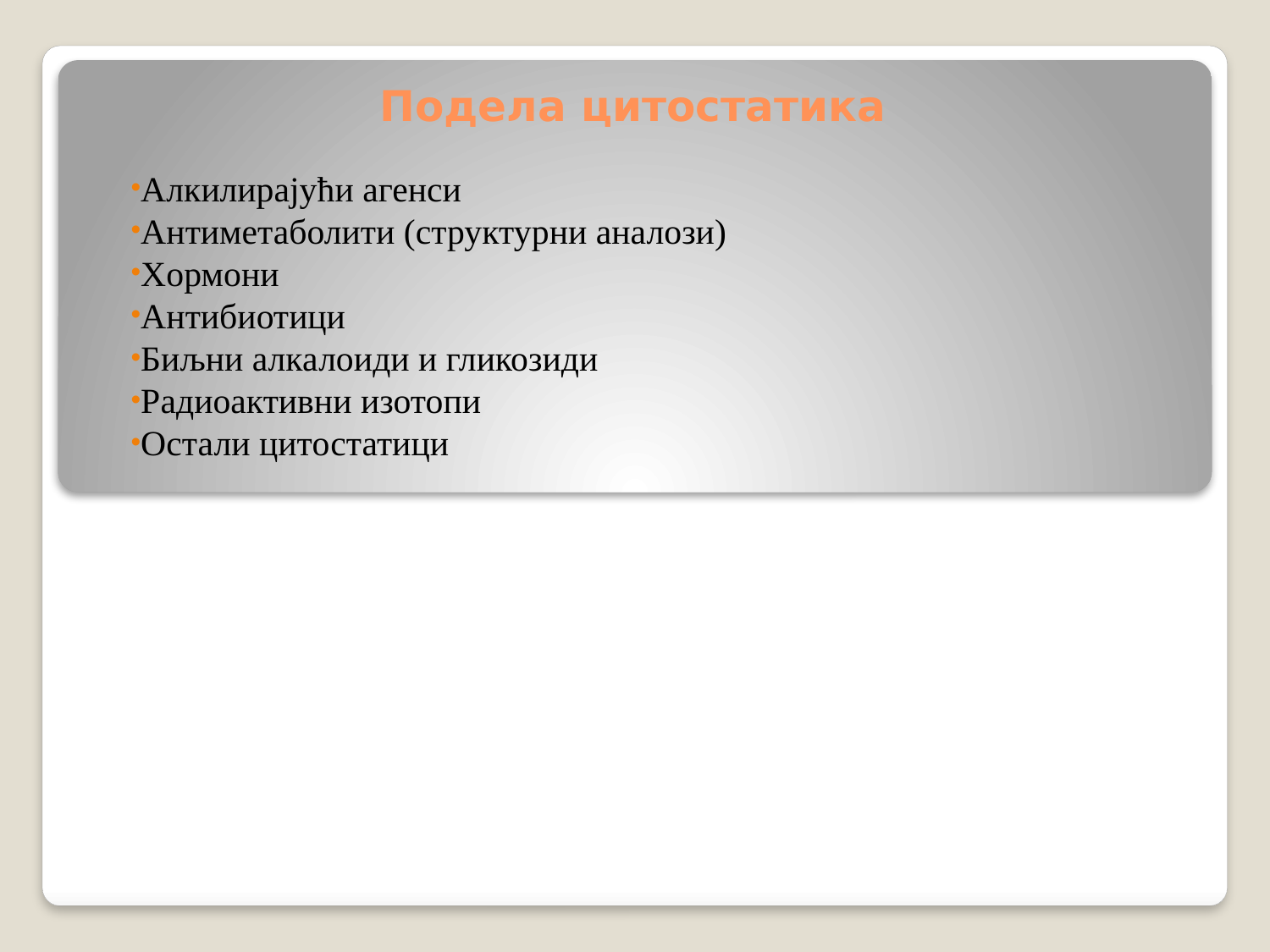

# Подела цитостатика
Алкилирајући агенси
Антиметаболити (структурни аналози)
Хормони
Антибиотици
Биљни алкалоиди и гликозиди
Радиоактивни изотопи
Остали цитостатици